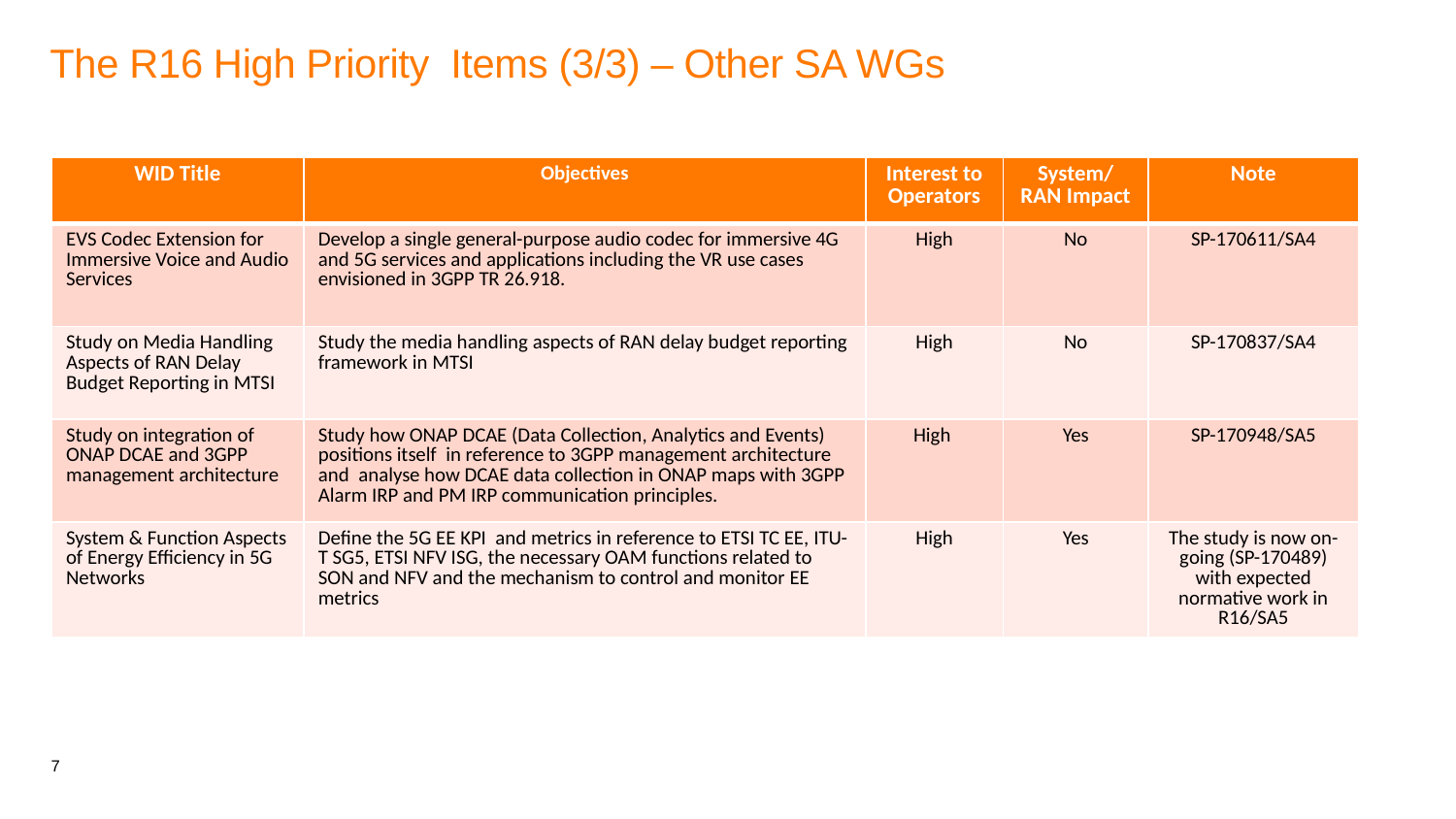

# The R16 High Priority  Items (3/3) – Other SA WGs

| WID Title | Objectives | Interest to Operators | System/RAN Impact | Note |
| --- | --- | --- | --- | --- |
| EVS Codec Extension for Immersive Voice and Audio Services | Develop a single general-purpose audio codec for immersive 4G and 5G services and applications including the VR use cases envisioned in 3GPP TR 26.918. | High | No | SP-170611/SA4 |
| Study on Media Handling Aspects of RAN Delay Budget Reporting in MTSI | Study the media handling aspects of RAN delay budget reporting framework in MTSI | High | No | SP-170837/SA4 |
| Study on integration of ONAP DCAE and 3GPP management architecture | Study how ONAP DCAE (Data Collection, Analytics and Events) positions itself in reference to 3GPP management architecture and analyse how DCAE data collection in ONAP maps with 3GPP Alarm IRP and PM IRP communication principles. | High | Yes | SP-170948/SA5 |
| System & Function Aspects of Energy Efficiency in 5G Networks | Define the 5G EE KPI and metrics in reference to ETSI TC EE, ITU-T SG5, ETSI NFV ISG, the necessary OAM functions related to SON and NFV and the mechanism to control and monitor EE metrics | High | Yes | The study is now on-going (SP-170489) with expected normative work in R16/SA5 |